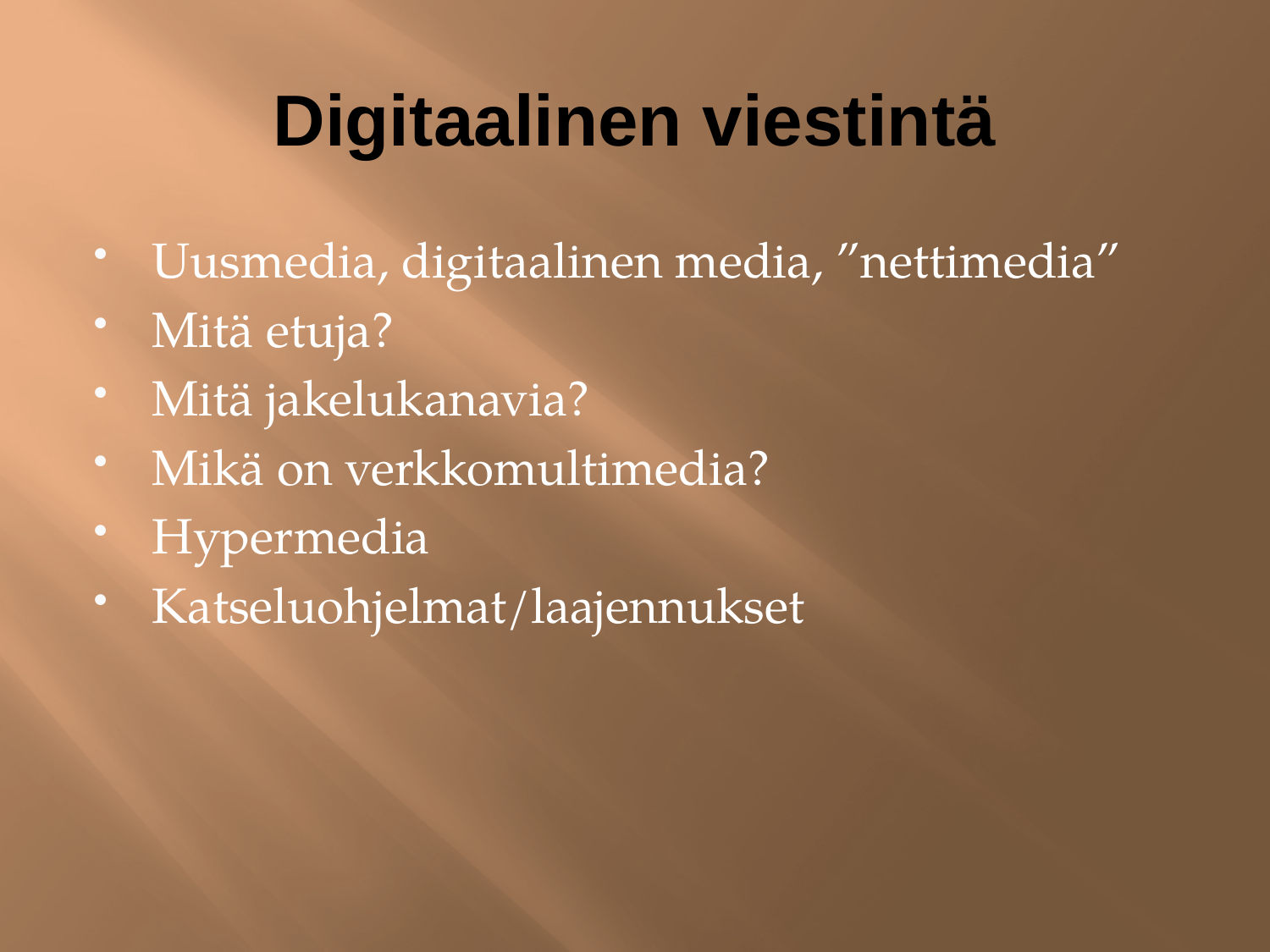

# Digitaalinen viestintä
Uusmedia, digitaalinen media, ”nettimedia”
Mitä etuja?
Mitä jakelukanavia?
Mikä on verkkomultimedia?
Hypermedia
Katseluohjelmat/laajennukset